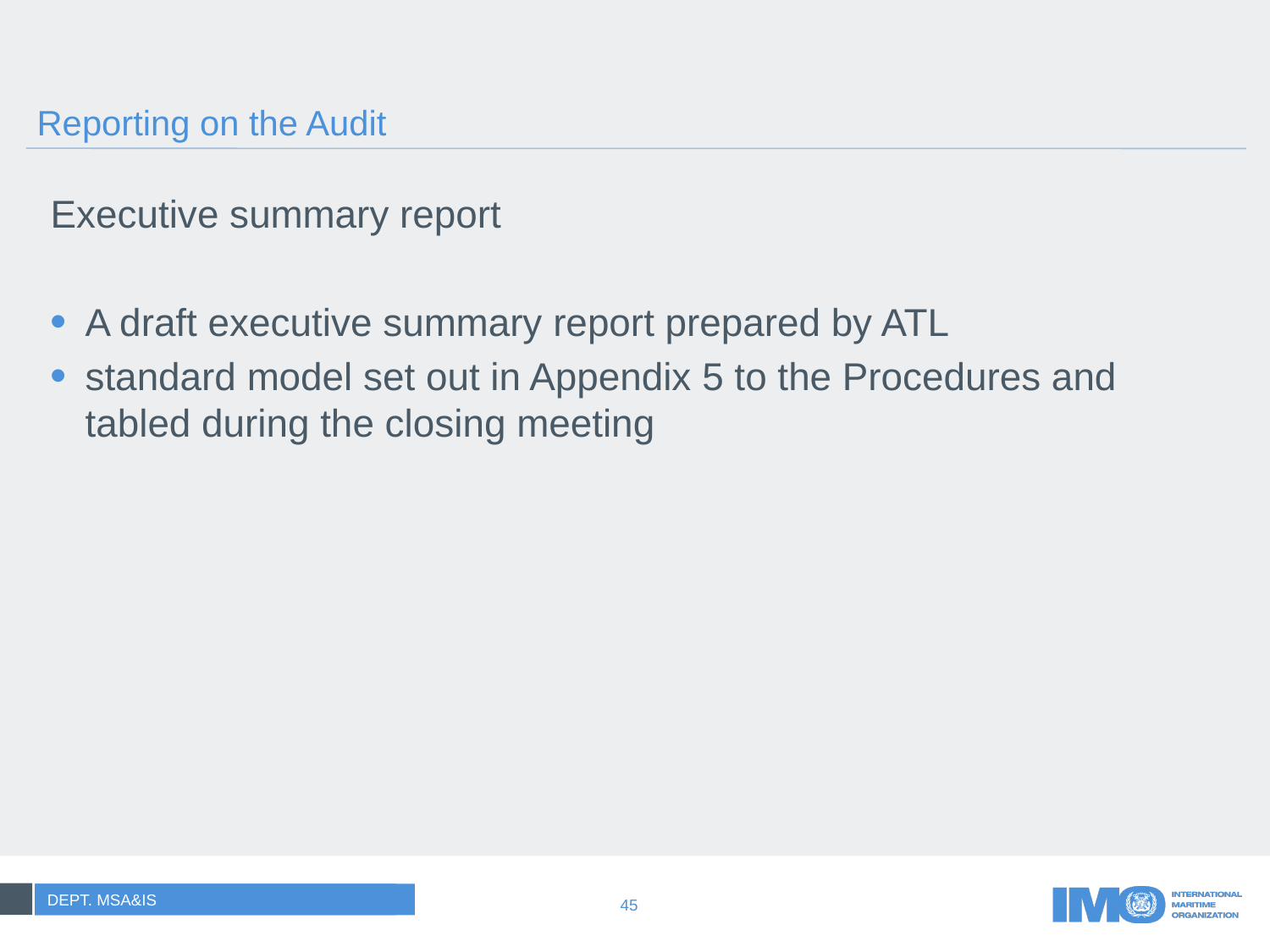

# Reporting on the Audit
Executive summary report

A draft executive summary report prepared by ATL
standard model set out in Appendix 5 to the Procedures and tabled during the closing meeting